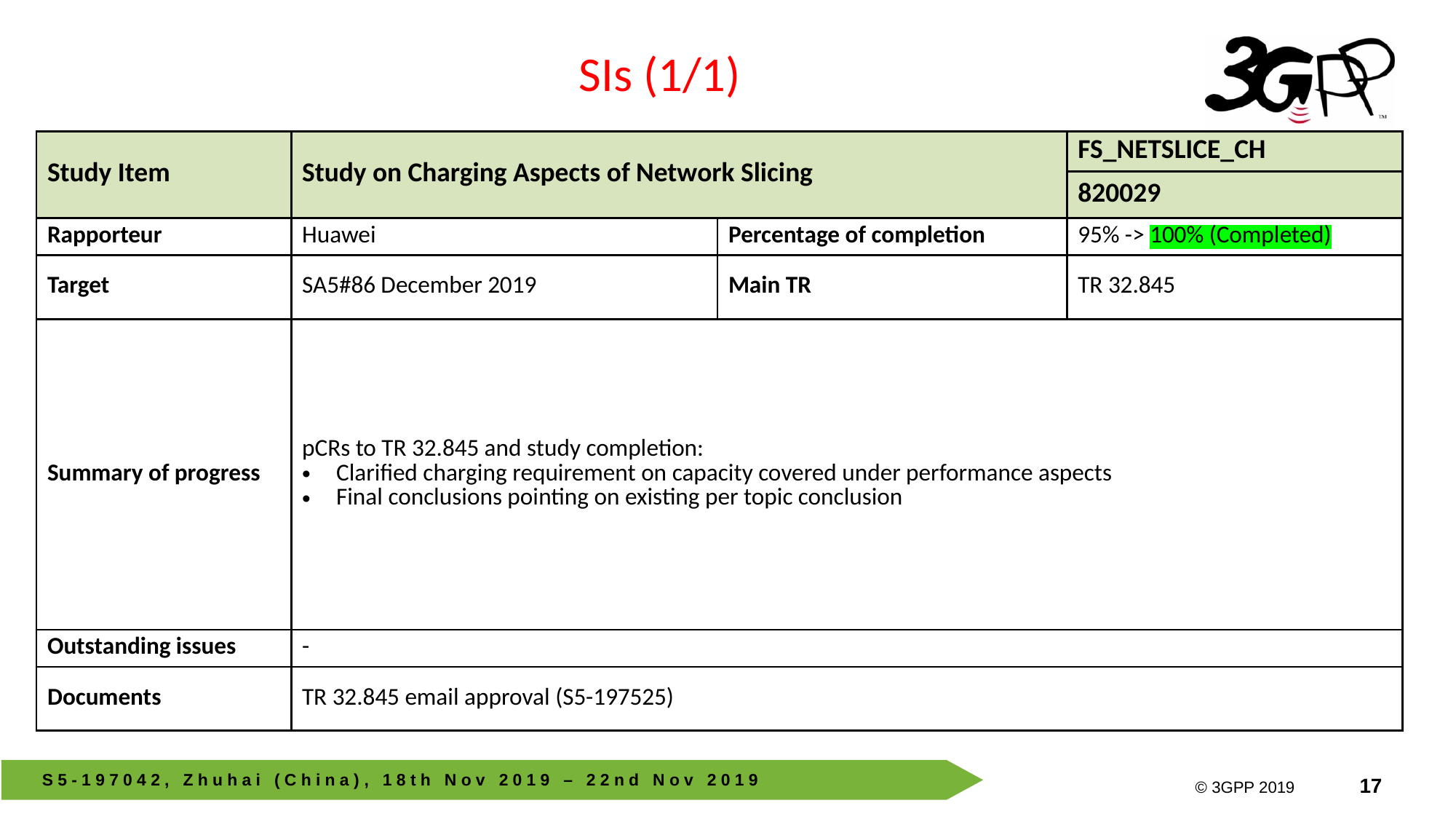

SIs (1/1)
| Study Item | Study on Charging Aspects of Network Slicing |  | FS\_NETSLICE\_CH |
| --- | --- | --- | --- |
|  |  |  | 820029 |
| Rapporteur | Huawei | Percentage of completion | 95% -> 100% (Completed) |
| Target | SA5#86 December 2019 | Main TR | TR 32.845 |
| Summary of progress | pCRs to TR 32.845 and study completion: Clarified charging requirement on capacity covered under performance aspects Final conclusions pointing on existing per topic conclusion |  |  |
| Outstanding issues | - |  |  |
| Documents | TR 32.845 email approval (S5-197525) |  |  |